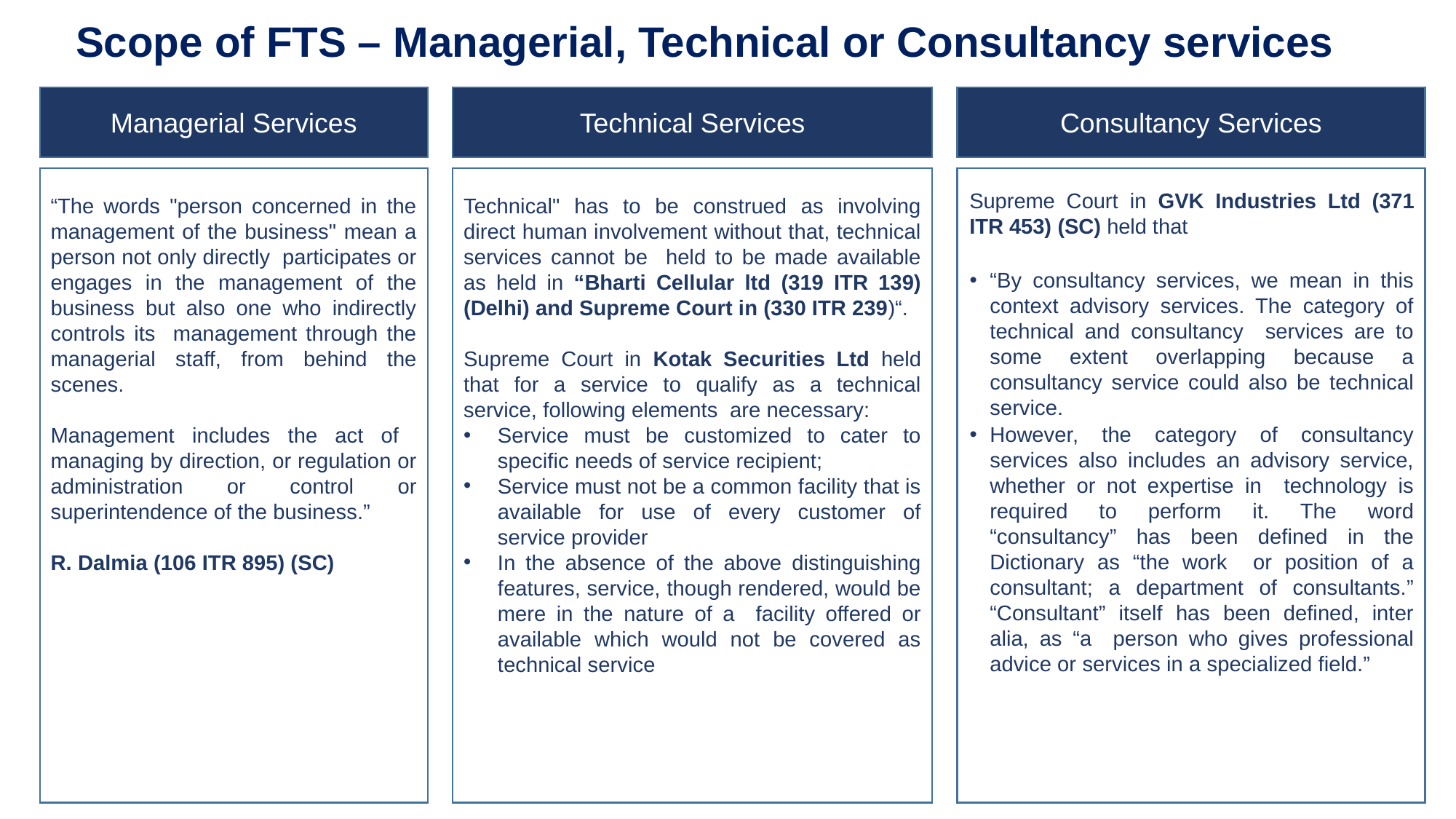

# Scope of FTS – Managerial, Technical or Consultancy services
Managerial Services
Technical Services
Consultancy Services

Supreme Court in GVK Industries Ltd (371 ITR 453) (SC) held that

“By consultancy services, we mean in this context advisory services. The category of technical and consultancy  services are to some extent overlapping because a consultancy service could also be technical service.
However, the category of consultancy services also includes an advisory service, whether or not expertise in  technology is required to perform it. The word “consultancy” has been defined in the Dictionary as “the work  or position of a consultant; a department of consultants.” “Consultant” itself has been defined, inter alia, as “a  person who gives professional advice or services in a specialized field.”

“The words "person concerned in the management of the business" mean a person not only directly  participates or engages in the management of the business but also one who indirectly controls its  management through the managerial staff, from behind the scenes.

Management includes the act of  managing by direction, or regulation or administration or control or superintendence of the business.”

R. Dalmia (106 ITR 895) (SC)

Technical" has to be construed as involving direct human involvement without that, technical services cannot be  held to be made available as held in “Bharti Cellular ltd (319 ITR 139)(Delhi) and Supreme Court in (330 ITR 239)“.

Supreme Court in Kotak Securities Ltd held that for a service to qualify as a technical service, following elements  are necessary:
Service must be customized to cater to specific needs of service recipient;
Service must not be a common facility that is available for use of every customer of service provider
In the absence of the above distinguishing features, service, though rendered, would be mere in the nature of a  facility offered or available which would not be covered as technical service

37